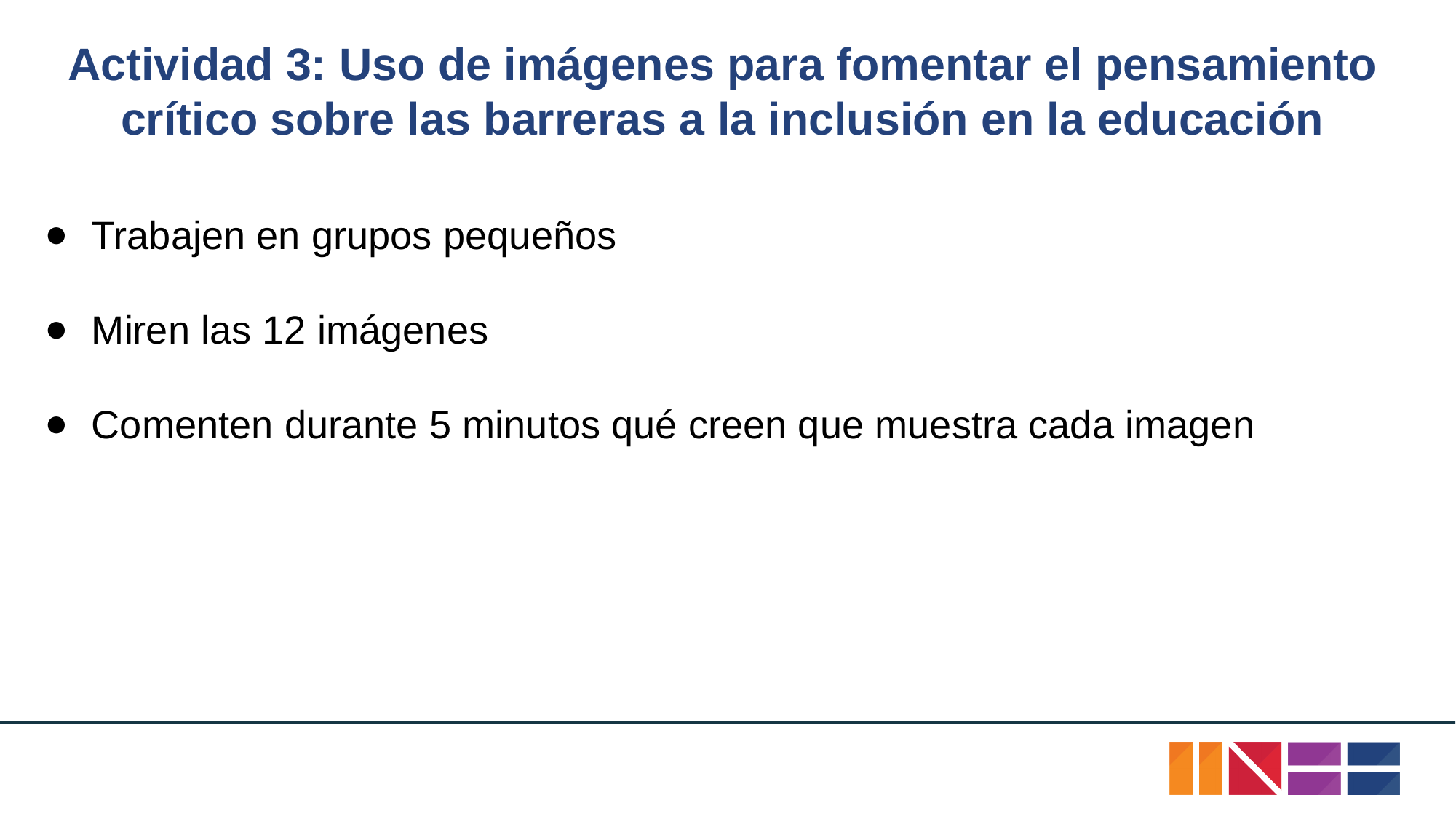

# Actividad 3: Uso de imágenes para fomentar el pensamiento crítico sobre las barreras a la inclusión en la educación

Trabajen en grupos pequeños

Miren las 12 imágenes

Comenten durante 5 minutos qué creen que muestra cada imagen